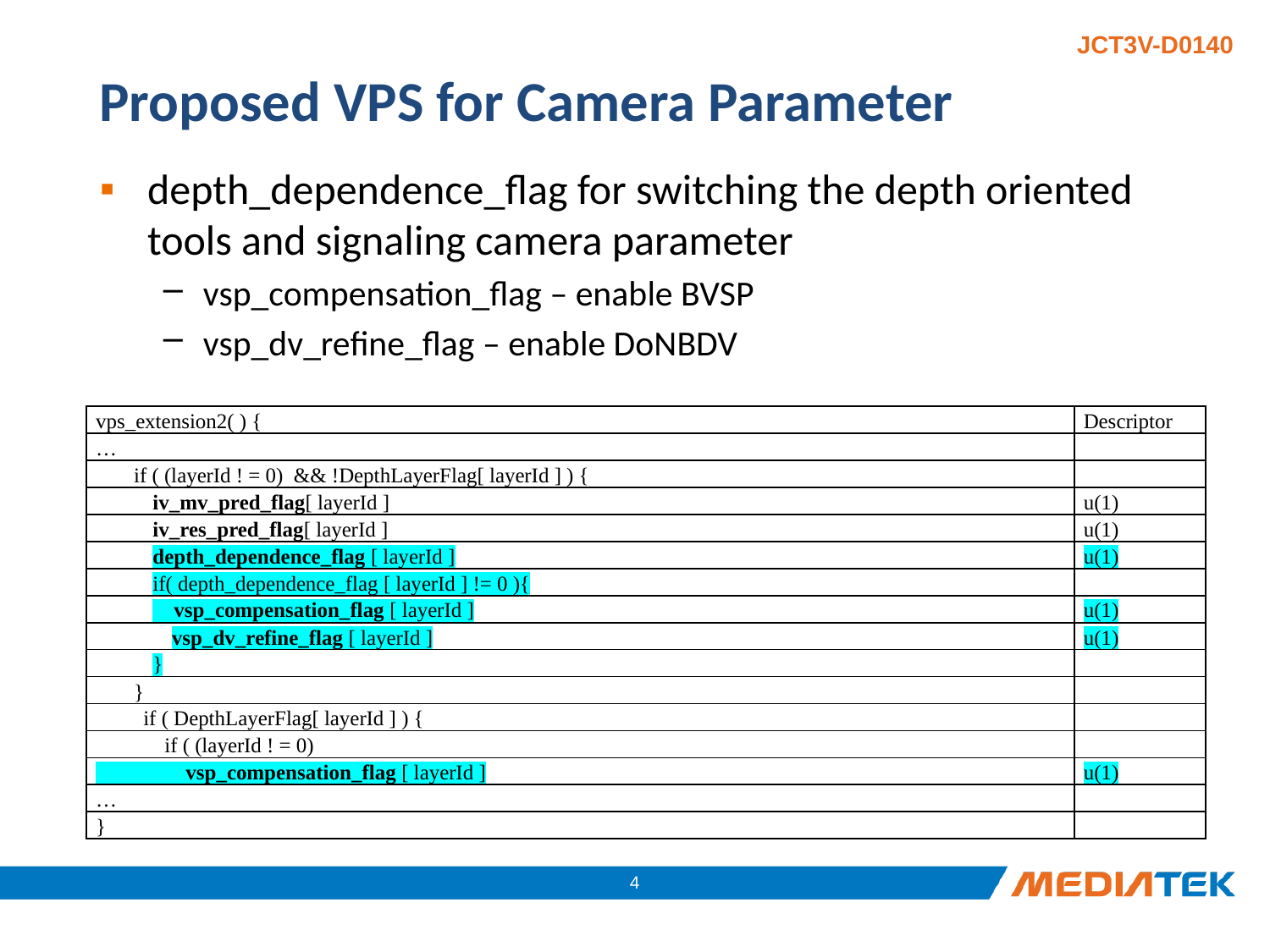

# Proposed VPS for Camera Parameter
depth_dependence_flag for switching the depth oriented tools and signaling camera parameter
vsp_compensation_flag – enable BVSP
vsp_dv_refine_flag – enable DoNBDV
| vps\_extension2( ) { | Descriptor |
| --- | --- |
| … |  |
| if ( (layerId ! = 0)  && !DepthLayerFlag[ layerId ] ) { |  |
| iv\_mv\_pred\_flag[ layerId ] | u(1) |
| iv\_res\_pred\_flag[ layerId ] | u(1) |
| depth\_dependence\_flag [ layerId ] | u(1) |
| if( depth\_dependence\_flag [ layerId ] != 0 ){ |  |
| vsp\_compensation\_flag [ layerId ] | u(1) |
| vsp\_dv\_refine\_flag [ layerId ] | u(1) |
| } |  |
| } |  |
| if ( DepthLayerFlag[ layerId ] ) { |  |
| if ( (layerId ! = 0) |  |
| vsp\_compensation\_flag [ layerId ] | u(1) |
| … |  |
| } |  |
4